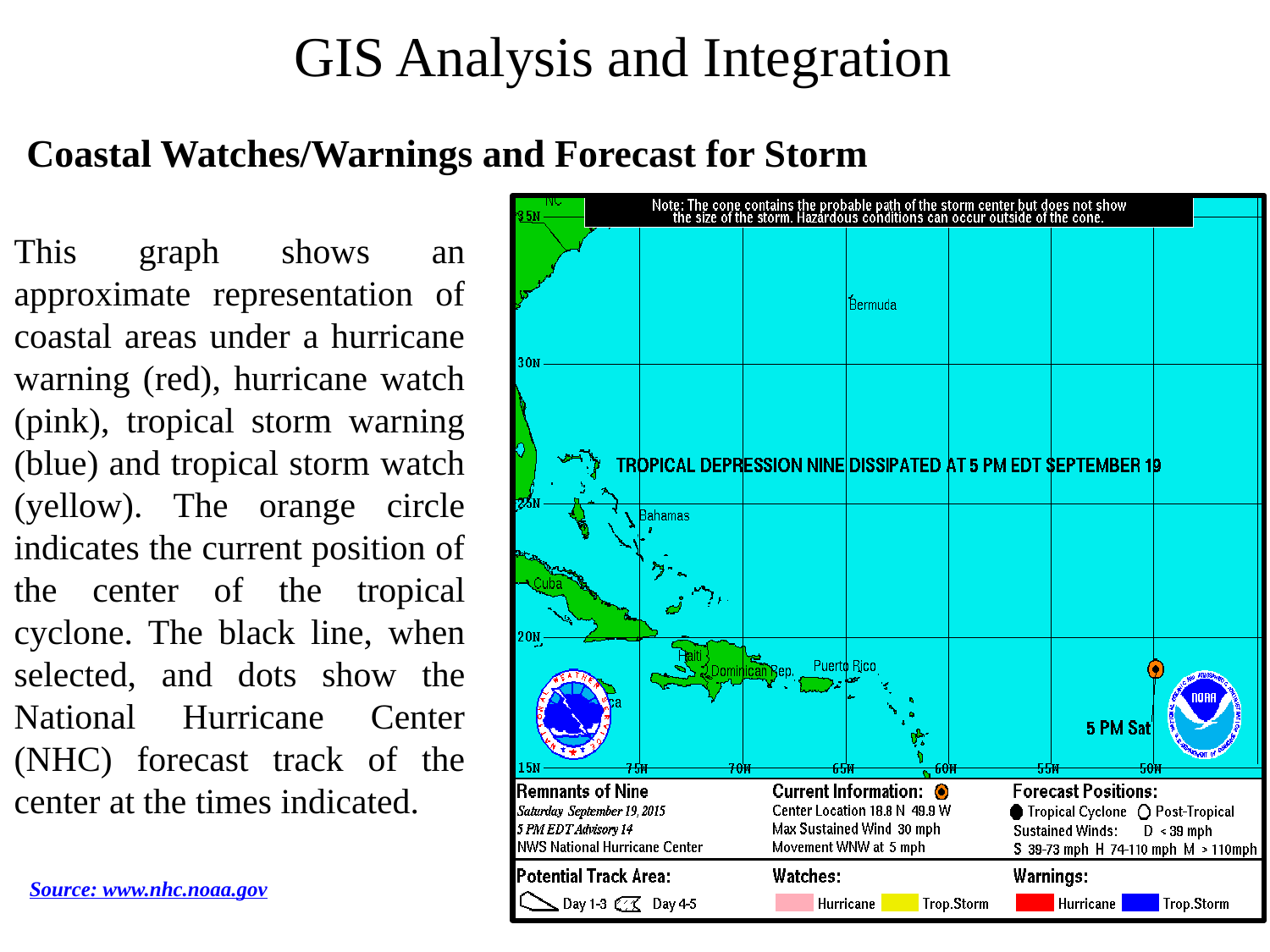

# GIS Analysis and Integration
Coastal Watches/Warnings and Forecast for Storm

This graph shows an approximate representation of coastal areas under a hurricane warning (red), hurricane watch (pink), tropical storm warning (blue) and tropical storm watch (yellow). The orange circle indicates the current position of the center of the tropical cyclone. The black line, when selected, and dots show the National Hurricane Center (NHC) forecast track of the center at the times indicated.
Source: www.nhc.noaa.gov